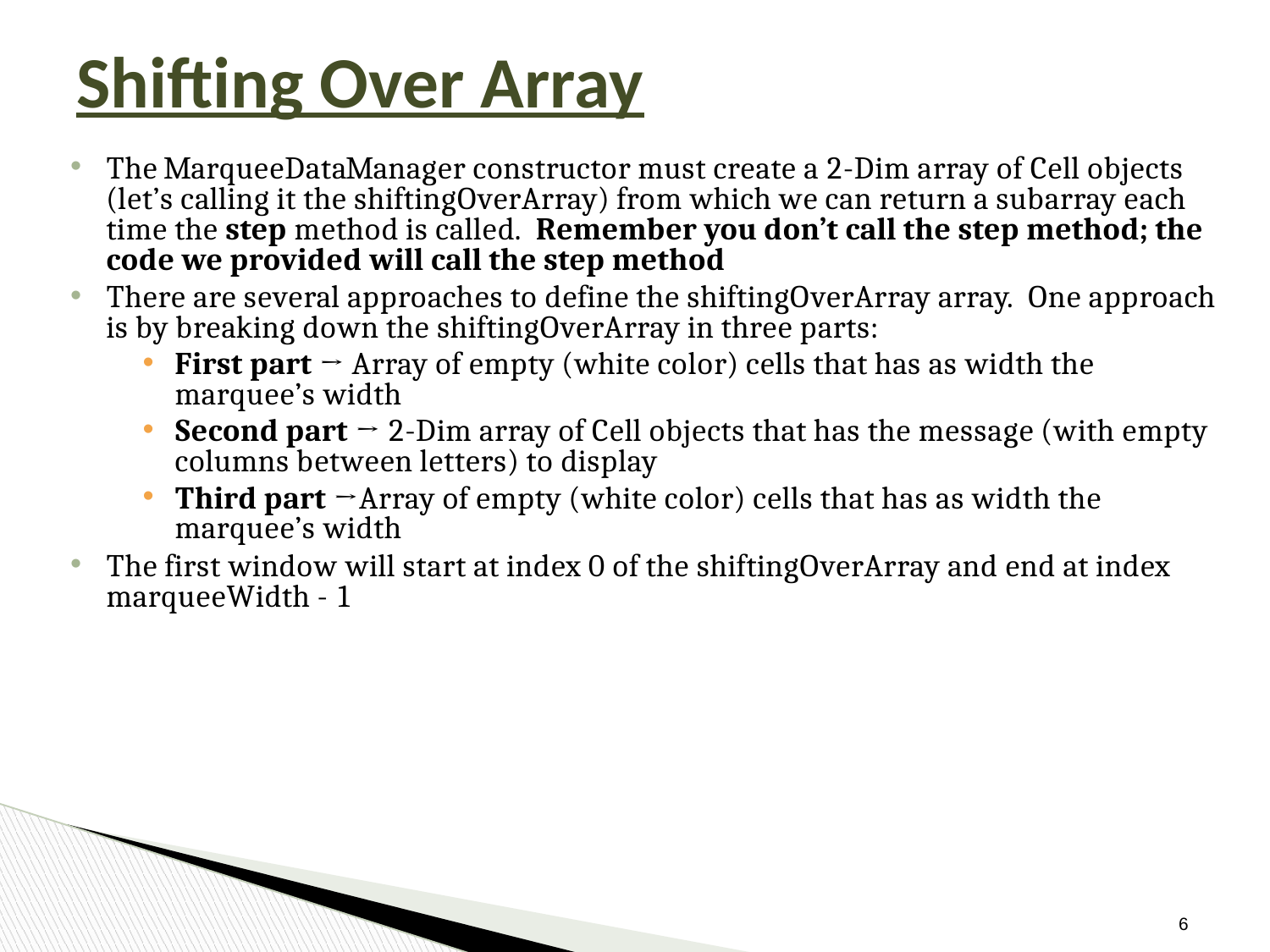

# Shifting Over Array
The MarqueeDataManager constructor must create a 2-Dim array of Cell objects (let’s calling it the shiftingOverArray) from which we can return a subarray each time the step method is called.  Remember you don’t call the step method; the code we provided will call the step method
There are several approaches to define the shiftingOverArray array.  One approach is by breaking down the shiftingOverArray in three parts:
First part → Array of empty (white color) cells that has as width the marquee’s width
Second part → 2-Dim array of Cell objects that has the message (with empty columns between letters) to display
Third part →Array of empty (white color) cells that has as width the marquee’s width
The first window will start at index 0 of the shiftingOverArray and end at index marqueeWidth - 1
6